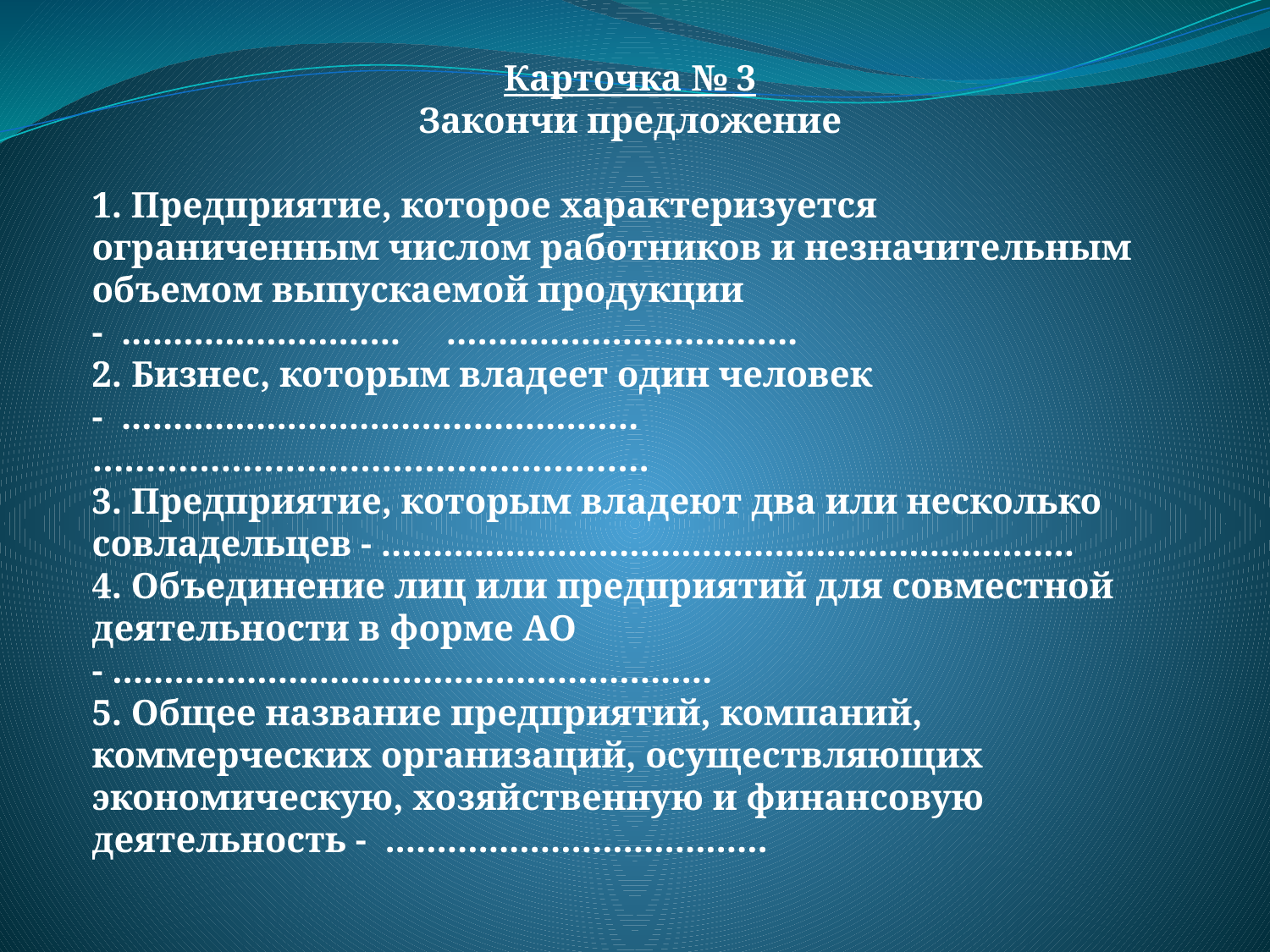

Карточка № 3
Закончи предложение

1. Предприятие, которое характеризуется ограниченным числом работников и незначительным объемом выпускаемой продукции    -  ...........................     ..................................
2. Бизнес, которым владеет один человек -  ..................................................     …………………………………………….
3. Предприятие, которым владеют два или несколько совладельцев - ...................................................................
4. Объединение лиц или предприятий для совместной деятельности в форме АО - ..........................................................
5. Общее название предприятий, компаний, коммерческих организаций, осуществляющих экономическую, хозяйственную и финансовую деятельность -  .....................................